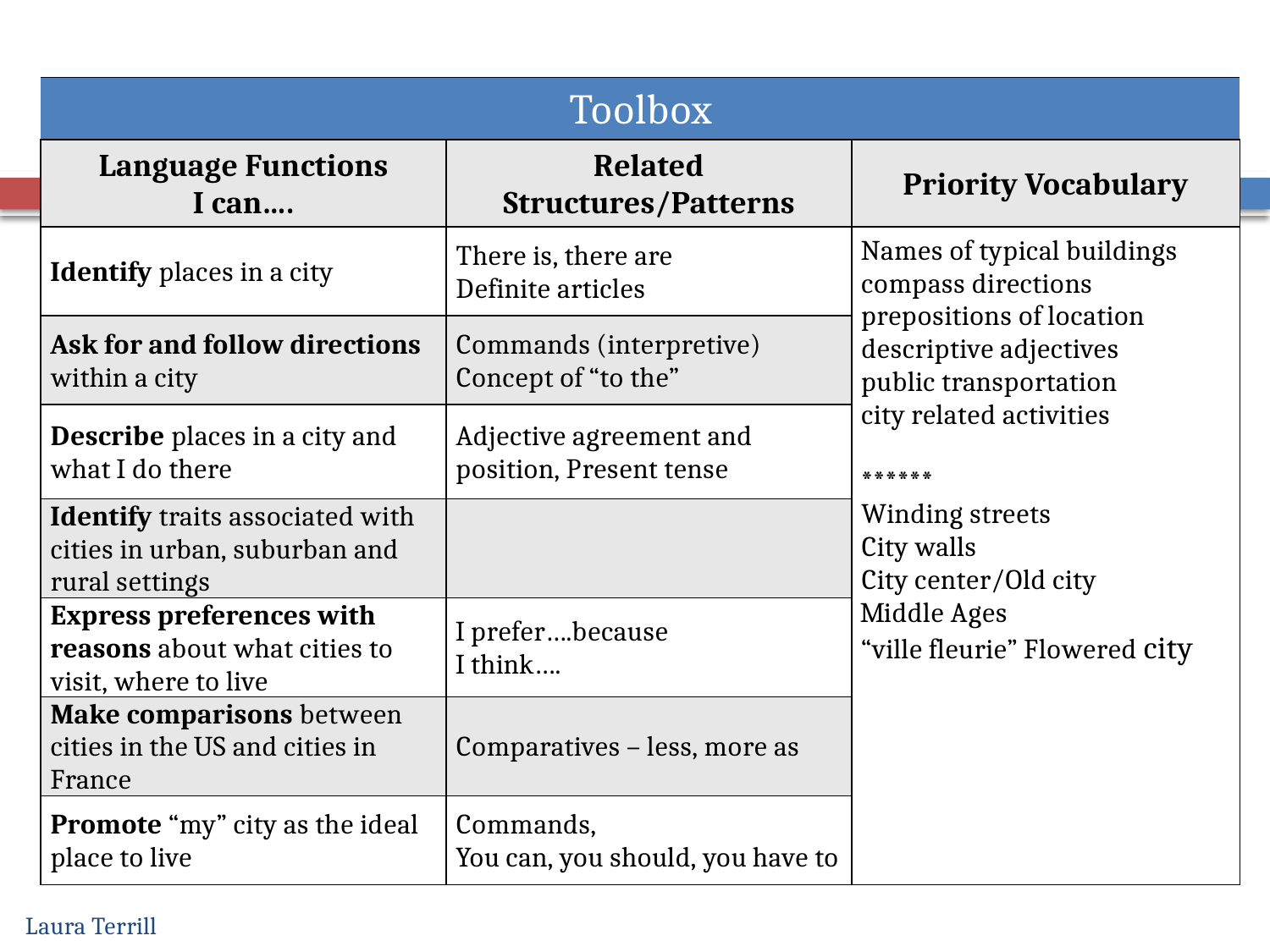

| Toolbox |  |  |
| --- | --- | --- |
| Language Functions I can…. | Related Structures/Patterns | Priority Vocabulary |
| Identify places in a city | There is, there are Definite articles | Names of typical buildings compass directions prepositions of location descriptive adjectives public transportation city related activities   \*\*\*\*\*\* Winding streets City walls City center/Old city Middle Ages “ville fleurie” Flowered city |
| Ask for and follow directions within a city | Commands (interpretive) Concept of “to the” |  |
| Describe places in a city and what I do there | Adjective agreement and position, Present tense |  |
| Identify traits associated with cities in urban, suburban and rural settings |  |  |
| Express preferences with reasons about what cities to visit, where to live | I prefer….because I think…. |  |
| Make comparisons between cities in the US and cities in France | Comparatives – less, more as |  |
| Promote “my” city as the ideal place to live | Commands, You can, you should, you have to |  |
Laura Terrill